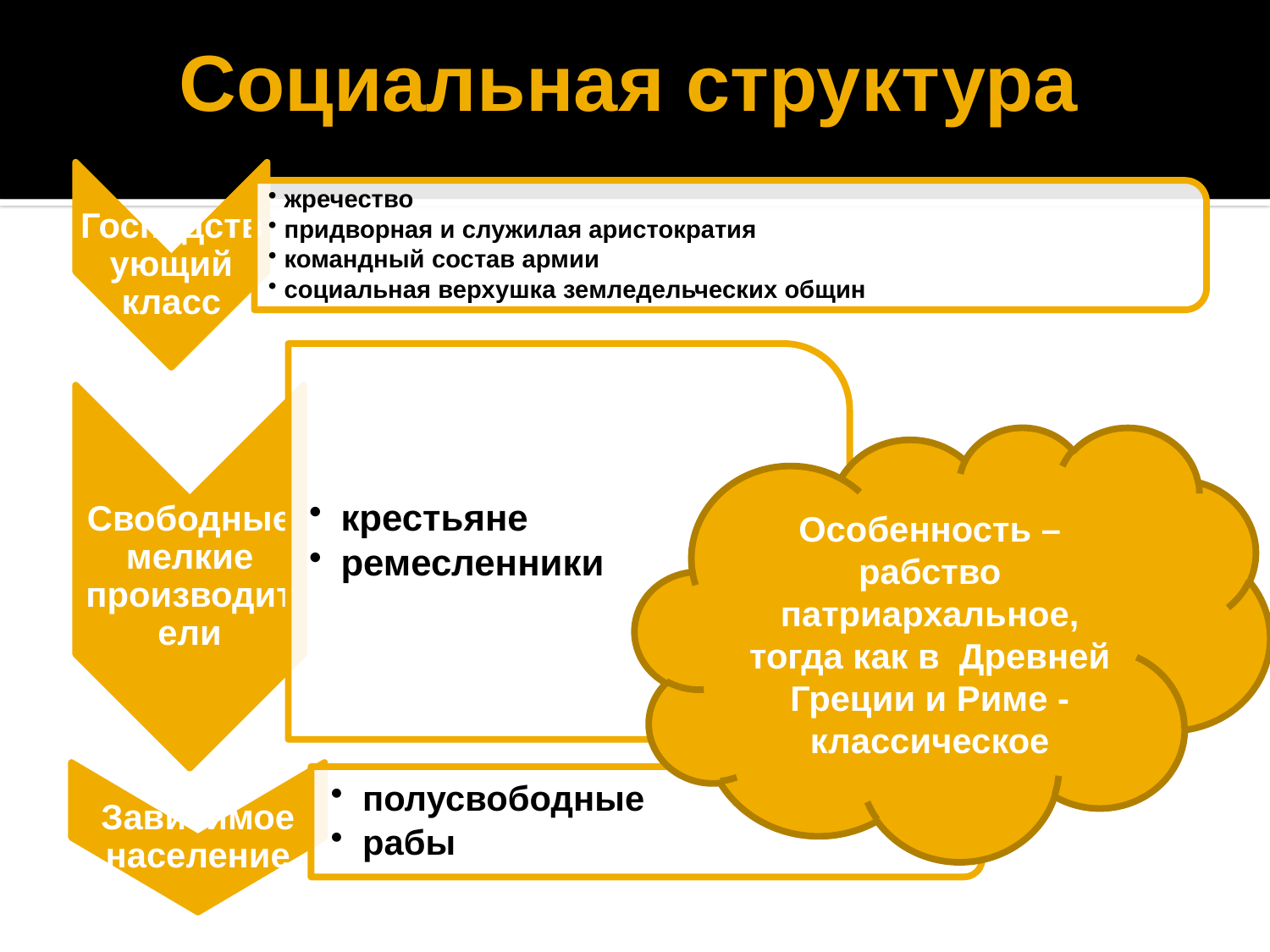

# Социальная структура
Господствующий класс
жречество
придворная и служилая аристократия
командный состав армии
социальная верхушка земледельческих общин
Свободные мелкие производители
крестьяне
ремесленники
Зависимое население
полусвободные
рабы
Особенность – рабство патриархальное, тогда как в  Древней Греции и Риме - классическое